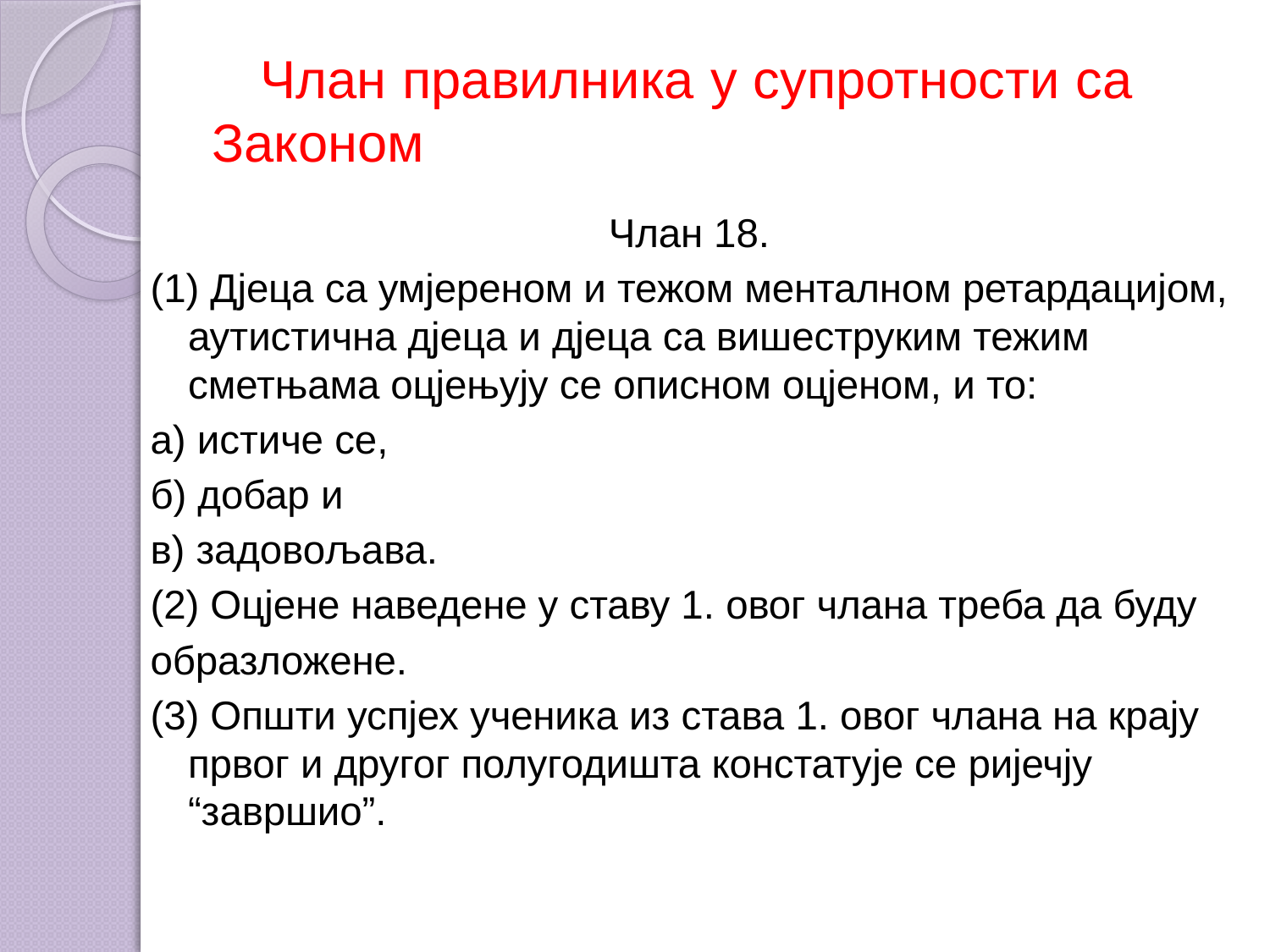

# Члан правилника у супротности са Законом
Члан 18.
(1) Дјеца са умјереном и тежом менталном ретардацијом, аутистична дјеца и дјеца са вишеструким тежим сметњама оцјењују се описном оцјеном, и то:
а) истиче се,
б) добар и
в) задовољава.
(2) Оцјене наведене у ставу 1. овог члана треба да буду
образложене.
(3) Општи успјех ученика из става 1. овог члана на крају првог и другог полугодишта констатује се ријечју  “завршио”.